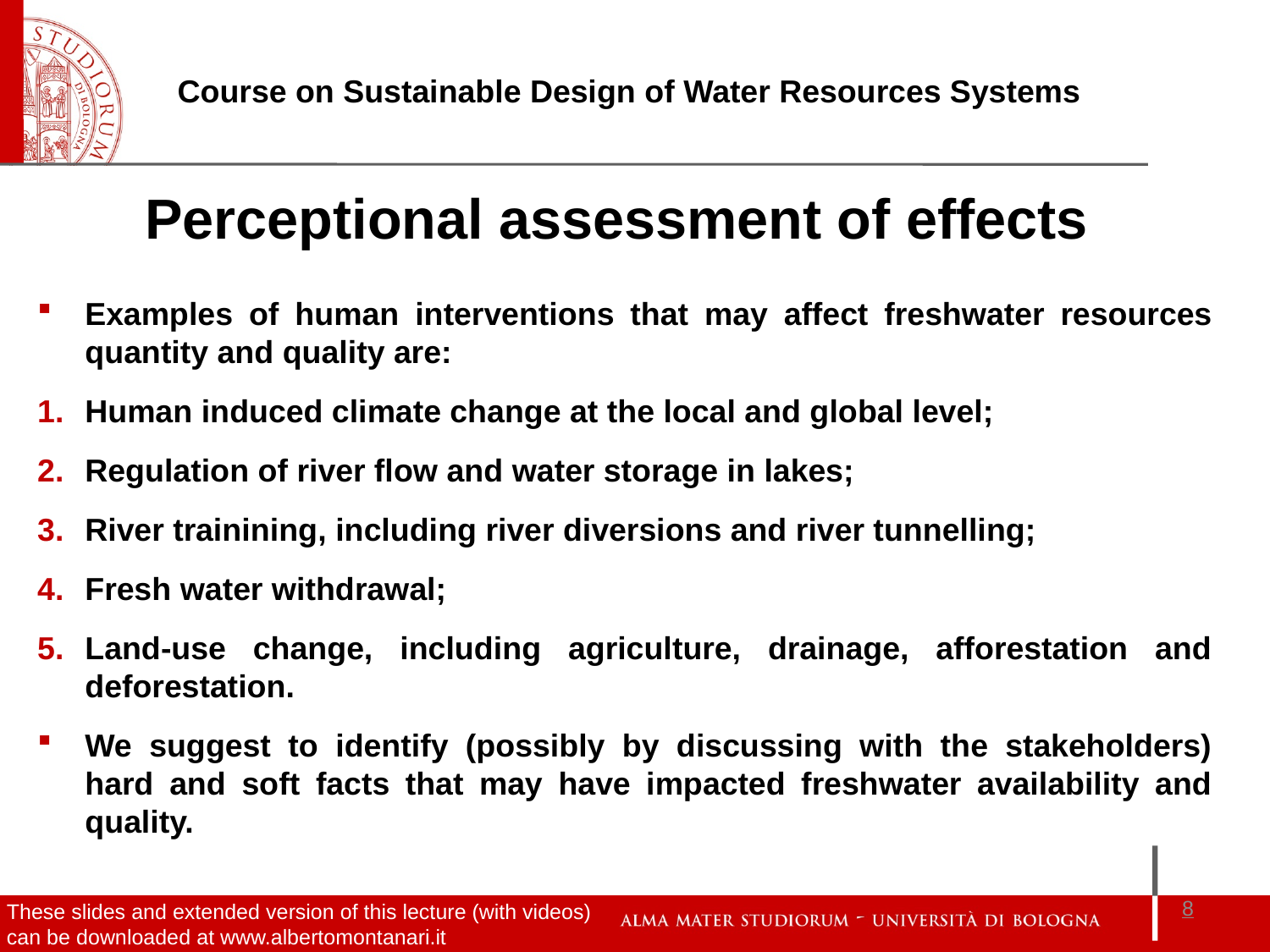

Perceptional assessment of effects
Examples of human interventions that may affect freshwater resources quantity and quality are:
Human induced climate change at the local and global level;
Regulation of river flow and water storage in lakes;
River trainining, including river diversions and river tunnelling;
Fresh water withdrawal;
Land-use change, including agriculture, drainage, afforestation and deforestation.
We suggest to identify (possibly by discussing with the stakeholders) hard and soft facts that may have impacted freshwater availability and quality.
8